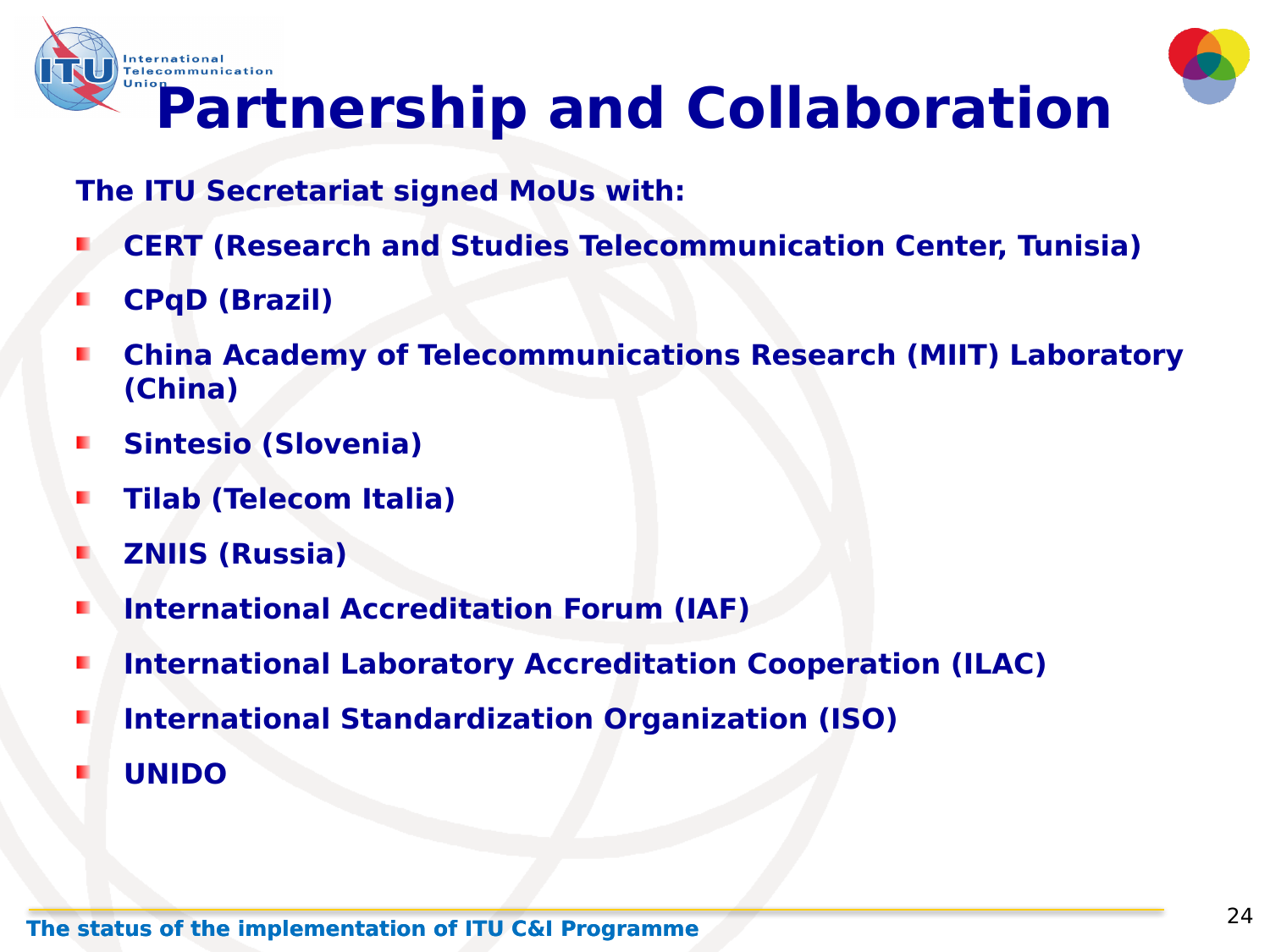

Partnership and Collaboration
The ITU Secretariat signed MoUs with:
CERT (Research and Studies Telecommunication Center, Tunisia)
CPqD (Brazil)
China Academy of Telecommunications Research (MIIT) Laboratory (China)
Sintesio (Slovenia)
Tilab (Telecom Italia)
ZNIIS (Russia)
International Accreditation Forum (IAF)
International Laboratory Accreditation Cooperation (ILAC)
International Standardization Organization (ISO)
UNIDO
24